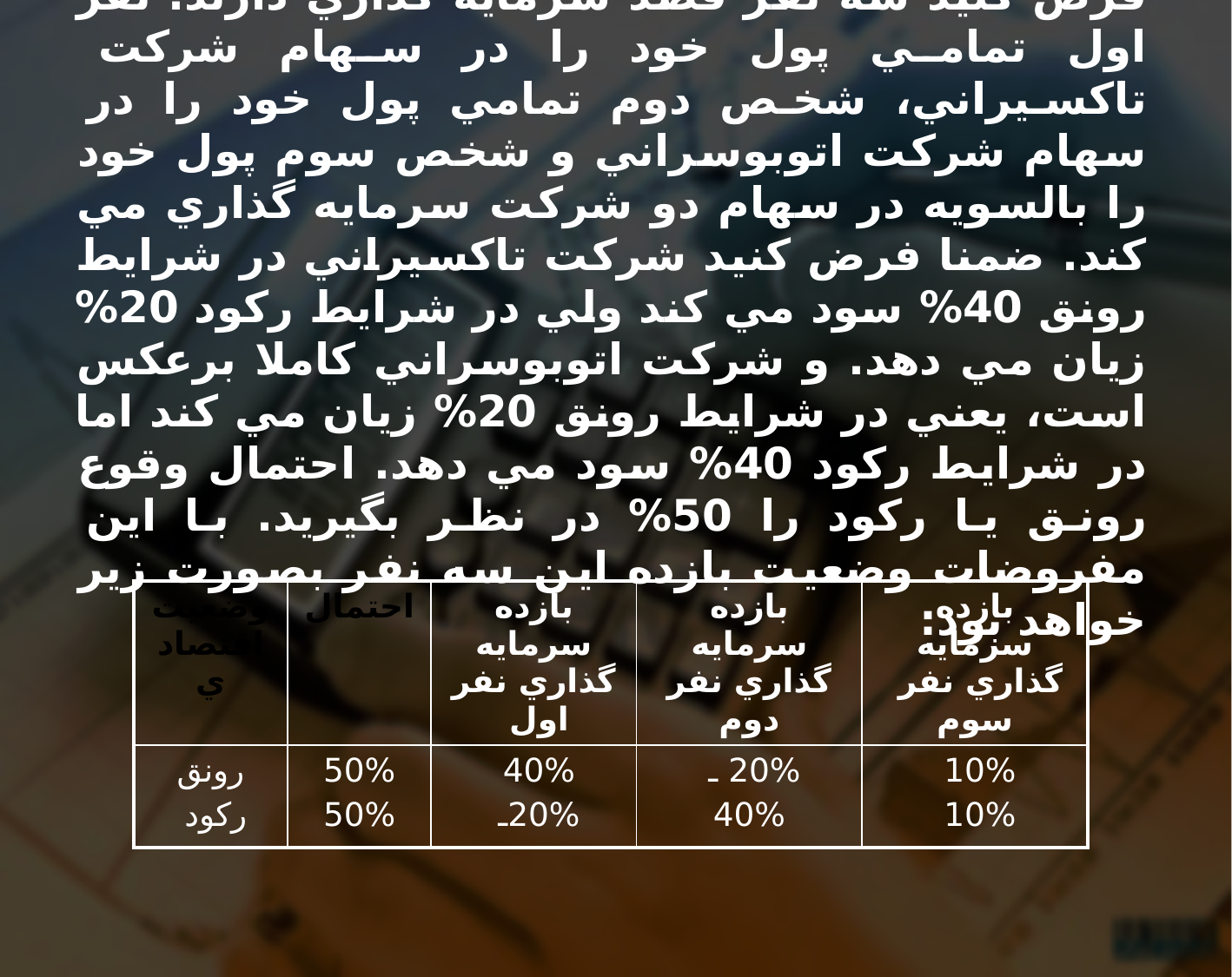

# فرض كنيد سه نفر قصد سرمايه گذاري دارند. نفر اول تمامي پول خود را در سهام شركت تاكسيراني، شخص دوم تمامي پول خود را در سهام شركت اتوبوسراني و شخص سوم پول خود را بالسويه در سهام دو شركت سرمايه گذاري مي كند. ضمنا فرض كنيد شركت تاكسيراني در شرايط رونق 40% سود مي كند ولي در شرايط ركود 20% زيان مي دهد. و شركت اتوبوسراني كاملا برعكس است، يعني در شرايط رونق 20% زيان مي كند اما در شرايط ركود 40% سود مي دهد. احتمال وقوع رونق يا ركود را 50% در نظر بگيريد. با اين مفروضات وضعيت بازده اين سه نفر بصورت زير خواهد بود:
| وضعيت اقتصادي | احتمال | بازده سرمايه گذاري نفر اول | بازده سرمايه گذاري نفر دوم | بازده سرمايه گذاري نفر سوم |
| --- | --- | --- | --- | --- |
| رونق رکود | 50% 50% | 40% 20%ـ | 20% ـ 40% | 10% 10% |